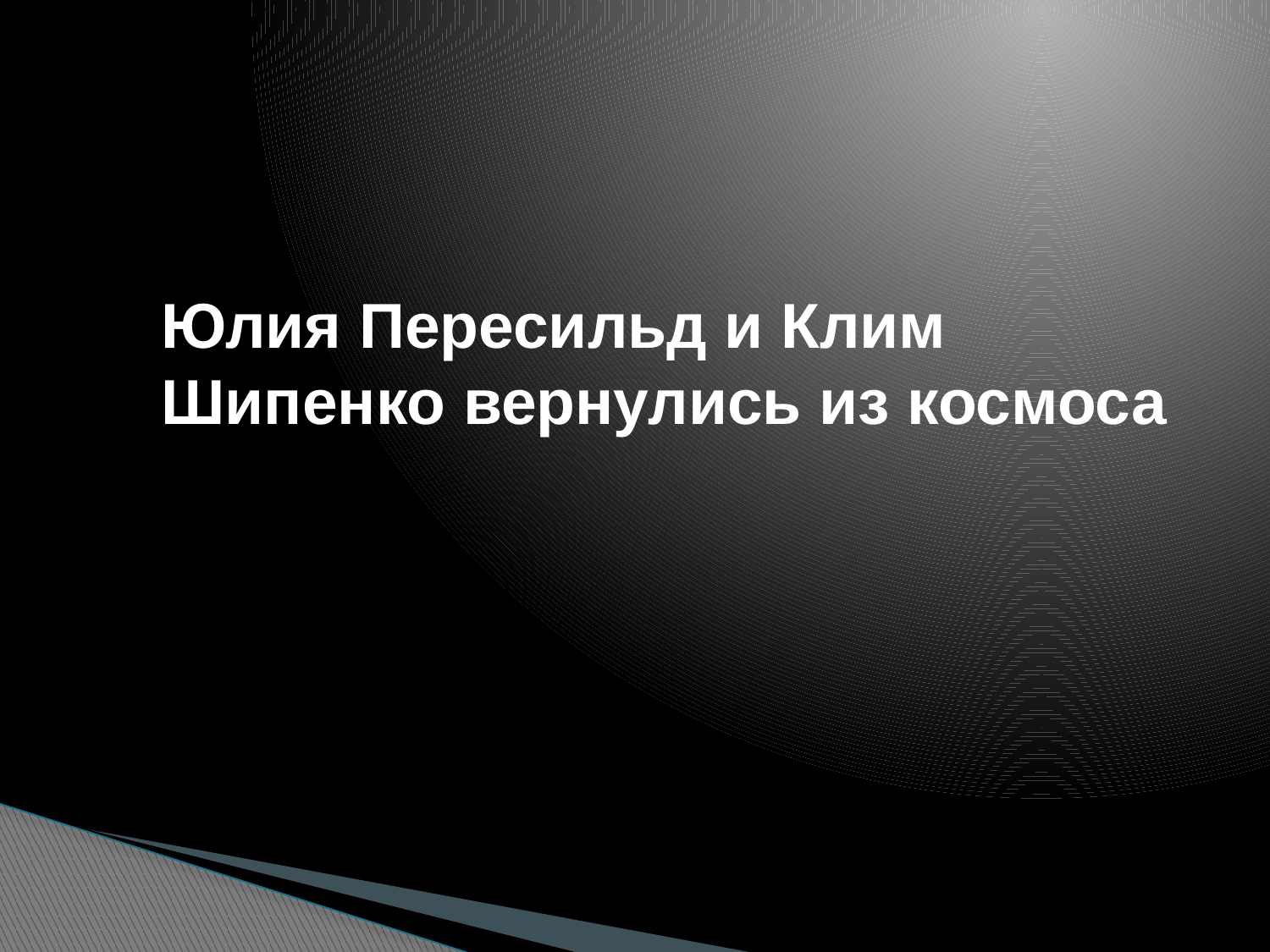

#
Юлия Пересильд и Клим Шипенко вернулись из космоса